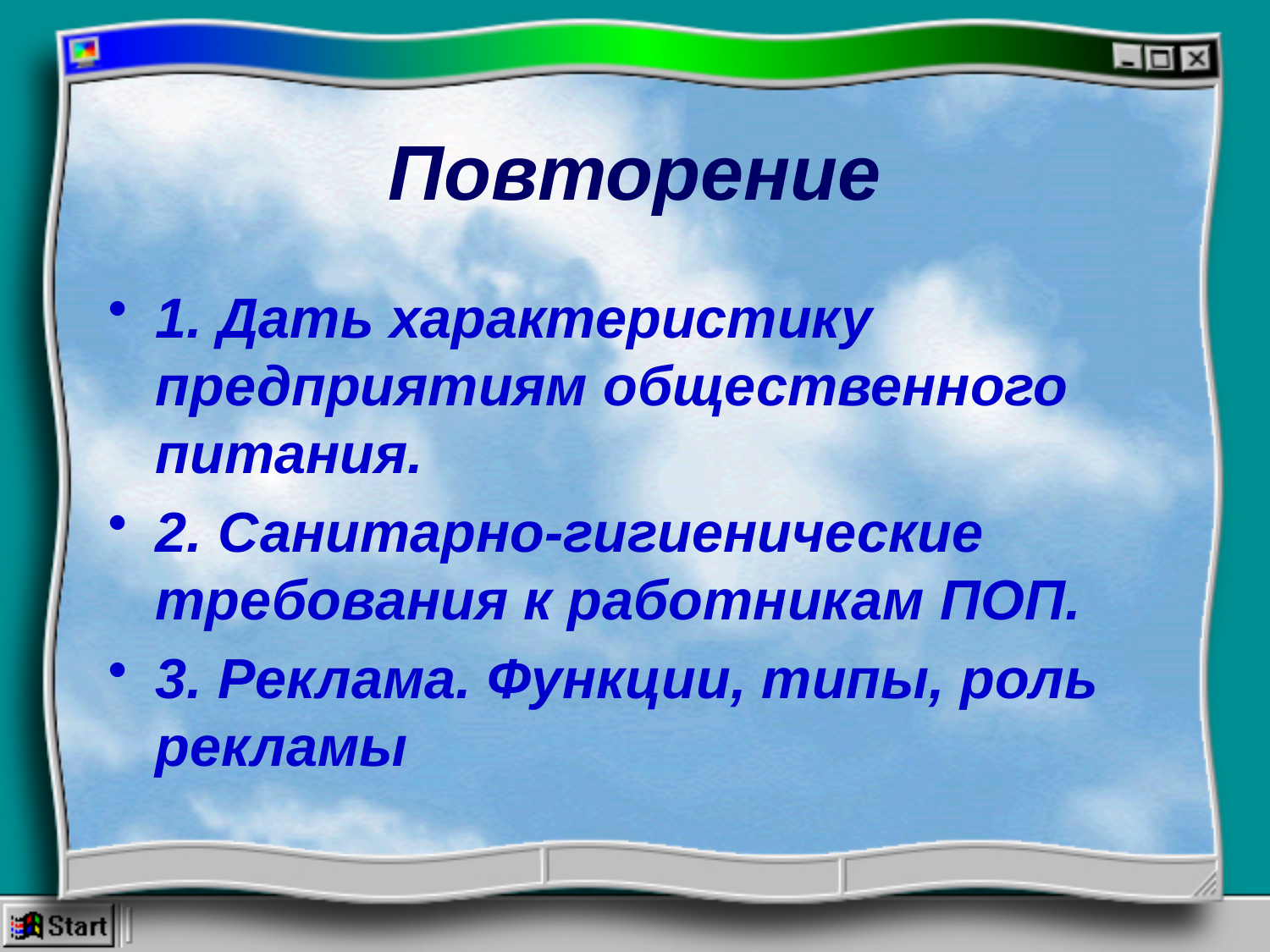

# Повторение
1. Дать характеристику предприятиям общественного питания.
2. Санитарно-гигиенические требования к работникам ПОП.
3. Реклама. Функции, типы, роль рекламы